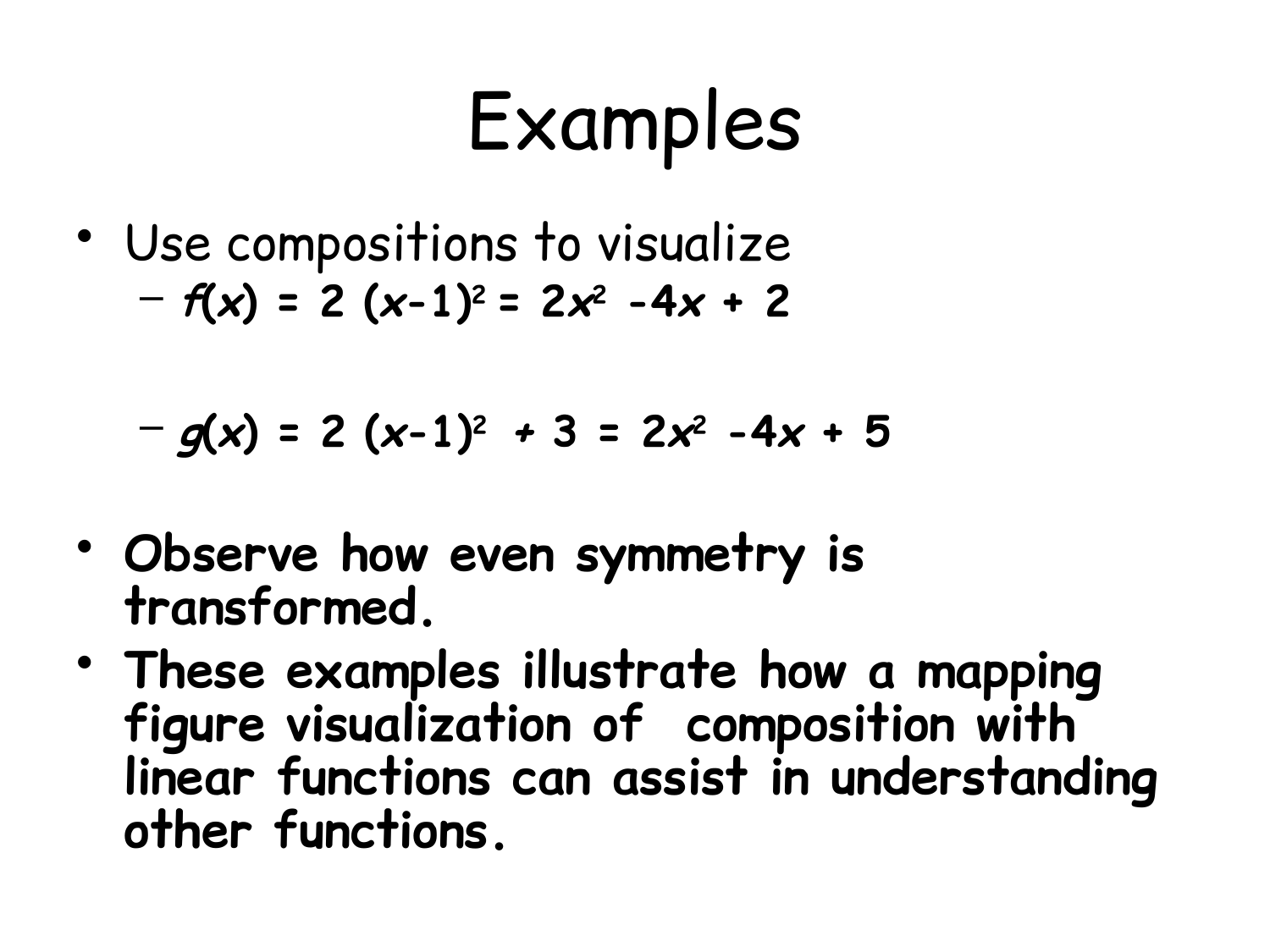

# Examples
Use compositions to visualize
f(x) = 2 (x-1)2 = 2x2 -4x + 2

g(x) = 2 (x-1)2  + 3 = 2x2 -4x + 5

Observe how even symmetry is transformed.
These examples illustrate how a mapping figure visualization of  composition with linear functions can assist in understanding other functions.